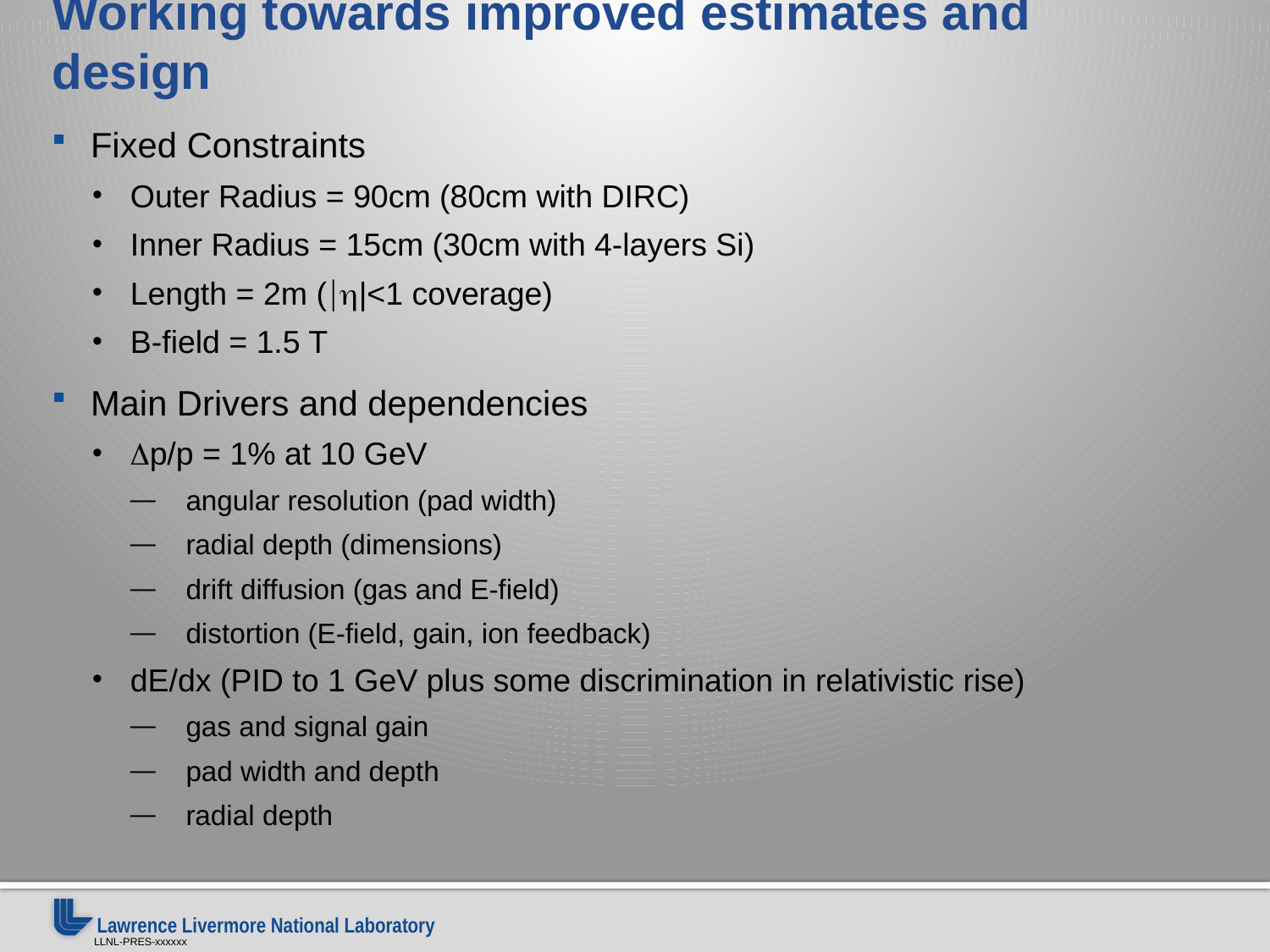

# Working towards improved estimates and design
Fixed Constraints
Outer Radius = 90cm (80cm with DIRC)
Inner Radius = 15cm (30cm with 4-layers Si)
Length = 2m (|η|<1 coverage)
B-field = 1.5 T
Main Drivers and dependencies
Δp/p = 1% at 10 GeV
angular resolution (pad width)
radial depth (dimensions)
drift diffusion (gas and E-field)
distortion (E-field, gain, ion feedback)
dE/dx (PID to 1 GeV plus some discrimination in relativistic rise)
gas and signal gain
pad width and depth
radial depth